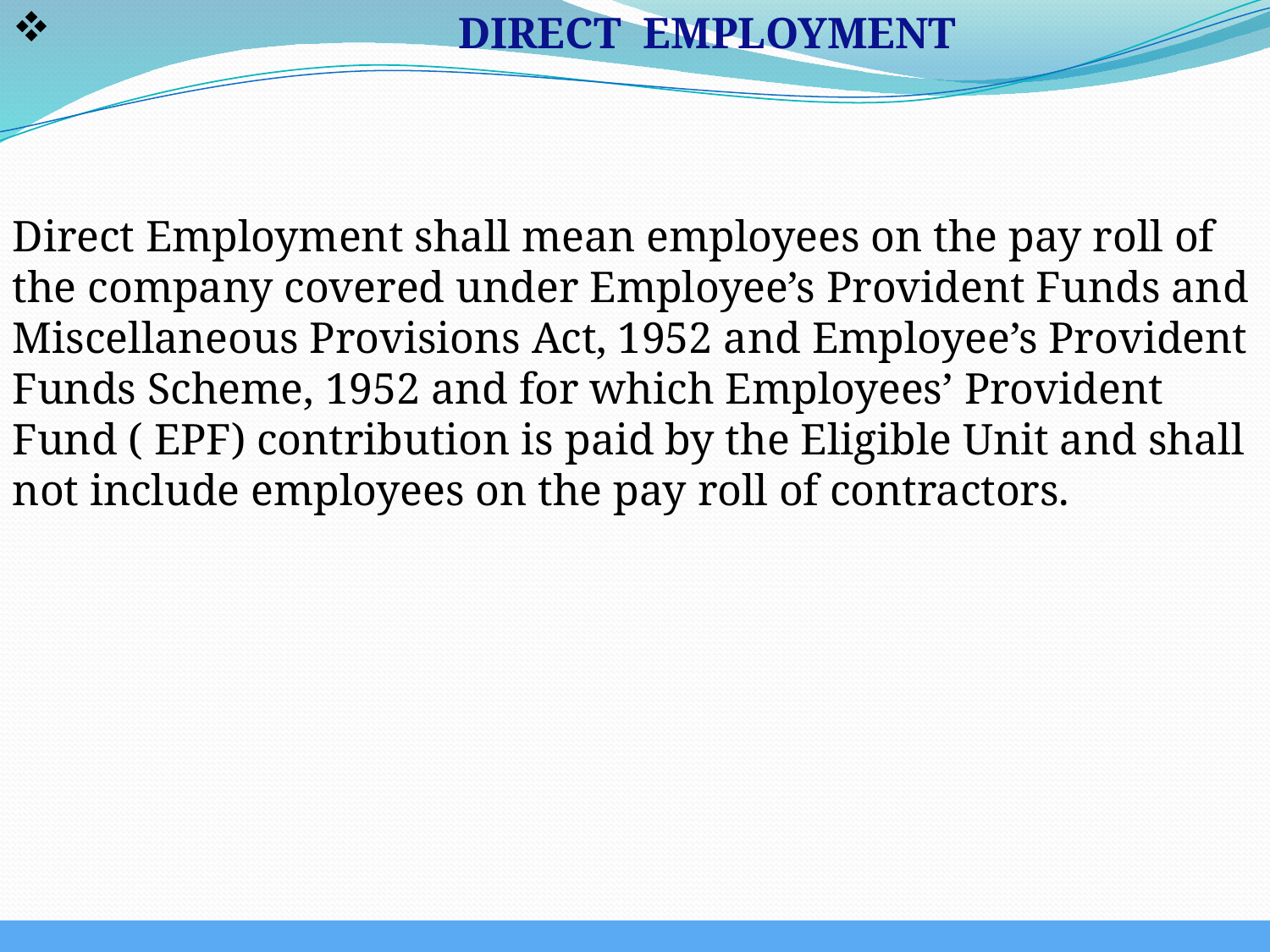

DIRECT  EMPLOYMENT

Direct Employment shall mean employees on the pay roll of the company covered under Employee’s Provident Funds and Miscellaneous Provisions Act, 1952 and Employee’s Provident Funds Scheme, 1952 and for which Employees’ Provident Fund ( EPF) contribution is paid by the Eligible Unit and shall not include employees on the pay roll of contractors.
 WWW.INDUSTRIALSUBSIDY.COM                                   BY CA G.B.MODI